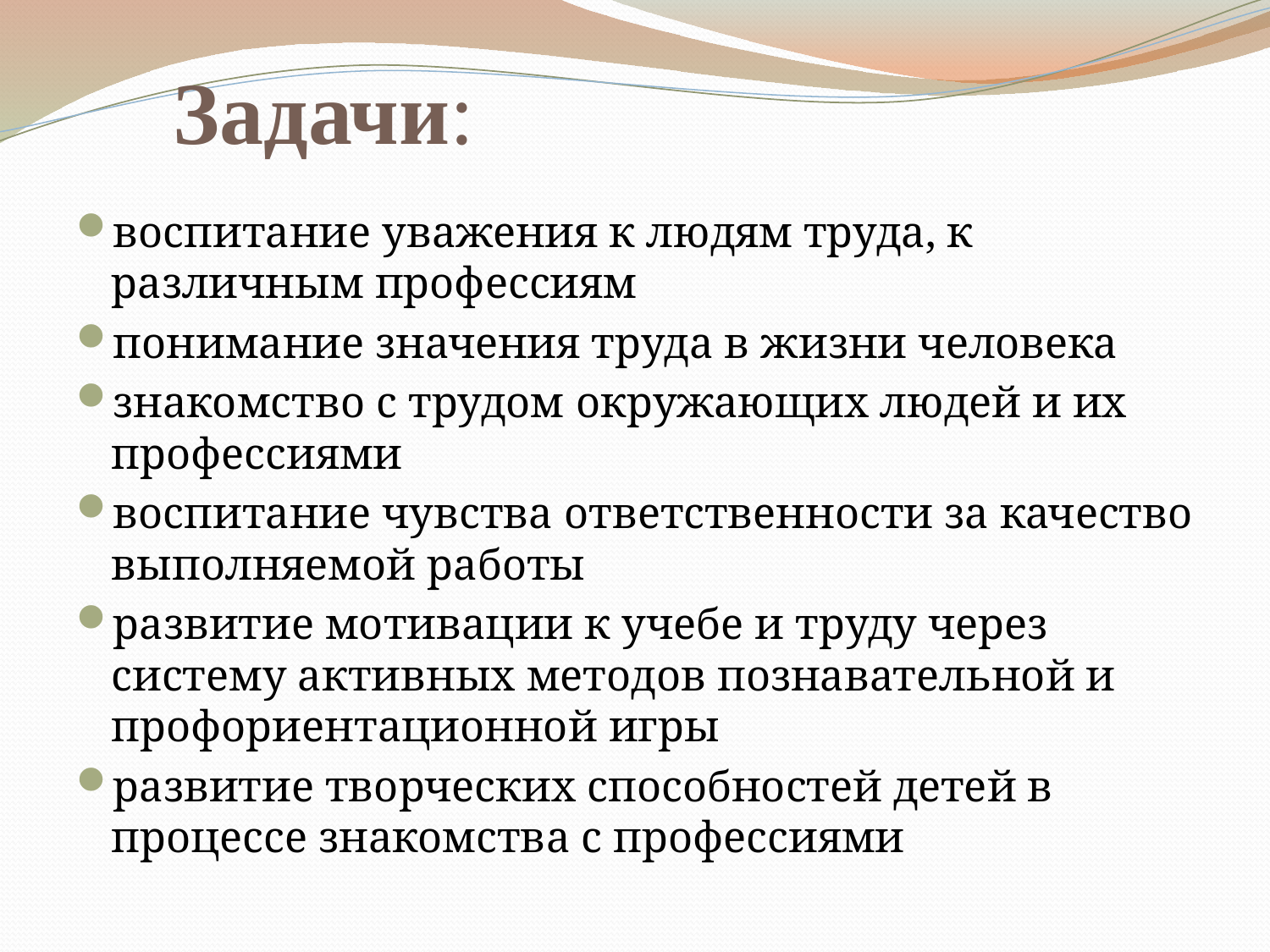

# Задачи:
воспитание уважения к людям труда, к различным профессиям
понимание значения труда в жизни человека
знакомство с трудом окружающих людей и их профессиями
воспитание чувства ответственности за качество выполняемой работы
развитие мотивации к учебе и труду через систему активных методов познавательной и профориентационной игры
развитие творческих способностей детей в процессе знакомства с профессиями